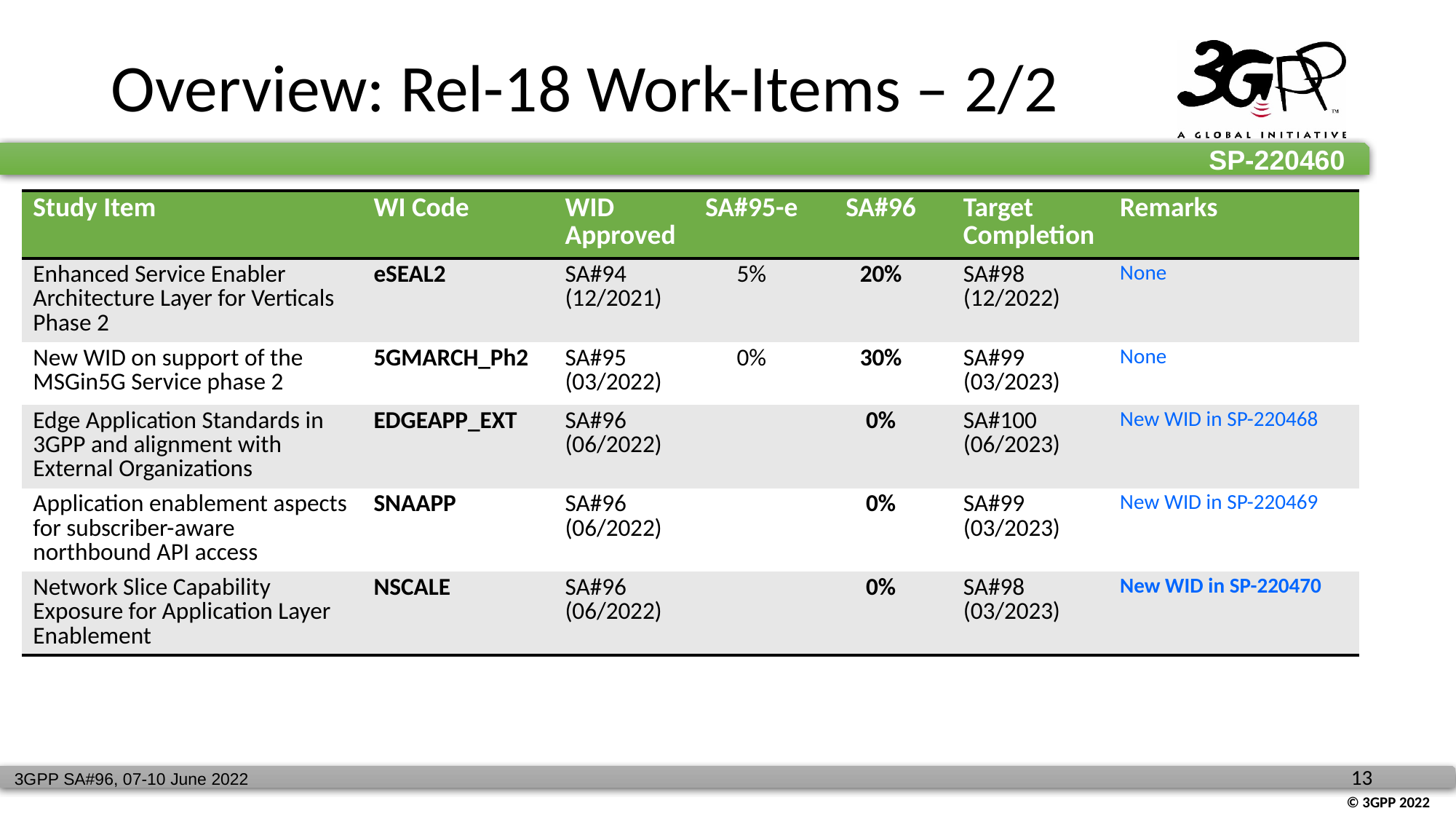

# Overview: Rel-18 Work-Items – 2/2
| Study Item | WI Code | WID Approved | SA#95-e | SA#96 | Target Completion | Remarks |
| --- | --- | --- | --- | --- | --- | --- |
| Enhanced Service Enabler Architecture Layer for Verticals Phase 2 | eSEAL2 | SA#94 (12/2021) | 5% | 20% | SA#98 (12/2022) | None |
| New WID on support of the MSGin5G Service phase 2 | 5GMARCH\_Ph2 | SA#95 (03/2022) | 0% | 30% | SA#99 (03/2023) | None |
| Edge Application Standards in 3GPP and alignment with External Organizations | EDGEAPP\_EXT | SA#96 (06/2022) |  | 0% | SA#100 (06/2023) | New WID in SP-220468 |
| Application enablement aspects for subscriber-aware northbound API access | SNAAPP | SA#96 (06/2022) |  | 0% | SA#99 (03/2023) | New WID in SP-220469 |
| Network Slice Capability Exposure for Application Layer Enablement | NSCALE | SA#96 (06/2022) |  | 0% | SA#98 (03/2023) | New WID in SP-220470 |